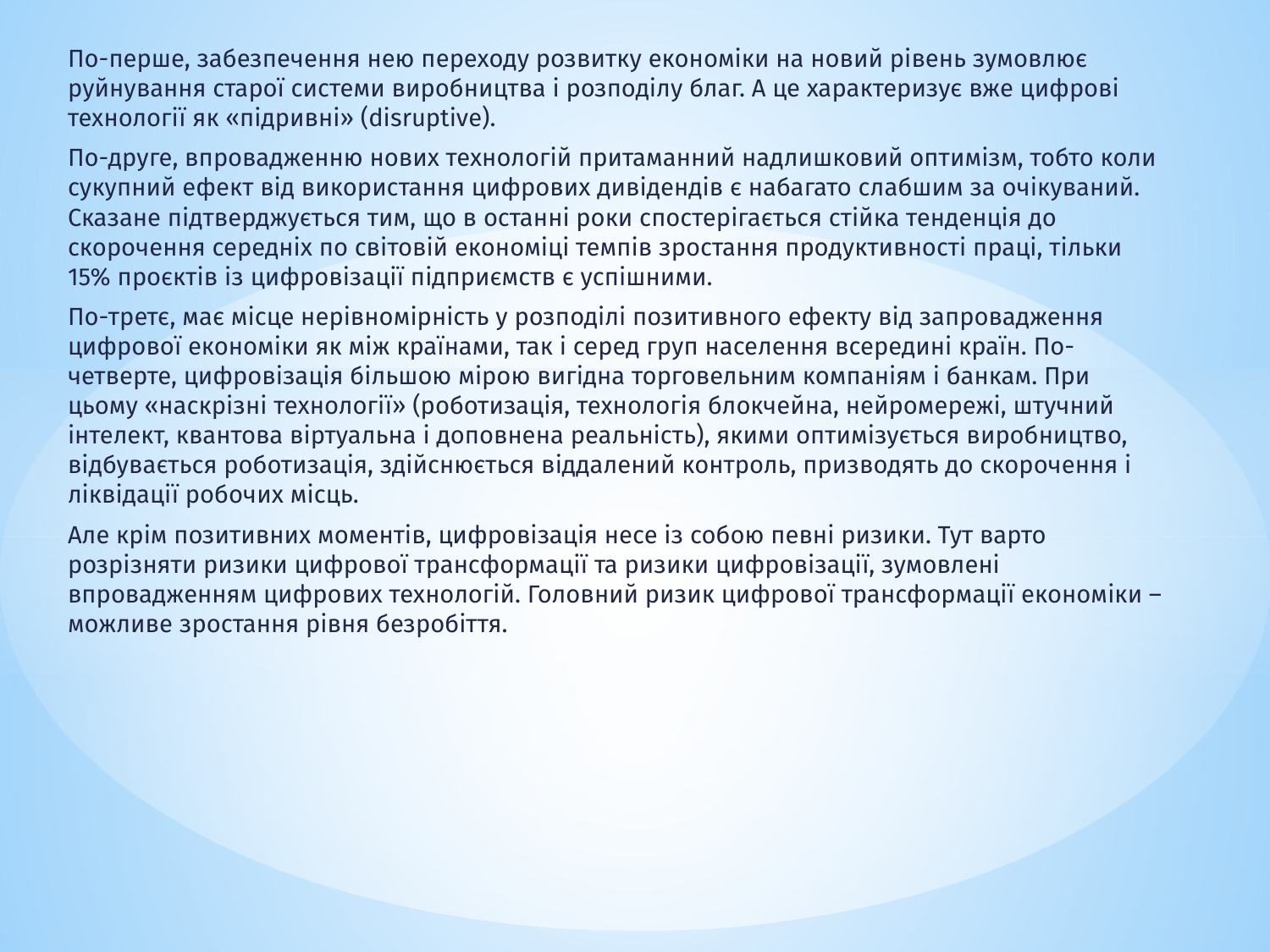

По-перше, забезпечення нею переходу розвитку економіки на новий рівень зумовлює руйнування старої системи виробництва і розподілу благ. А це характеризує вже цифрові технології як «підривні» (disruptive).
По-друге, впровадженню нових технологій притаманний надлишковий оптимізм, тобто коли сукупний ефект від використання цифрових дивідендів є набагато слабшим за очікуваний. Сказане підтверджується тим, що в останні роки спостерігається стійка тенденція до скорочення середніх по світовій економіці темпів зростання продуктивності праці, тільки 15% проєктів із цифровізації підприємств є успішними.
По-третє, має місце нерівномірність у розподілі позитивного ефекту від запровадження цифрової економіки як між країнами, так і серед груп населення всередині країн. По-четверте, цифровізація більшою мірою вигідна торговельним компаніям і банкам. При цьому «наскрізні технології» (роботизація, технологія блокчейна, нейромережі, штучний інтелект, квантова віртуальна і доповнена реальність), якими оптимізується виробництво, відбувається роботизація, здійснюється віддалений контроль, призводять до скорочення і ліквідації робочих місць.
Але крім позитивних моментів, цифровізація несе із собою певні ризики. Тут варто розрізняти ризики цифрової трансформації та ризики цифровізації, зумовлені впровадженням цифрових технологій. Головний ризик цифрової трансформації економіки – можливе зростання рівня безробіття.